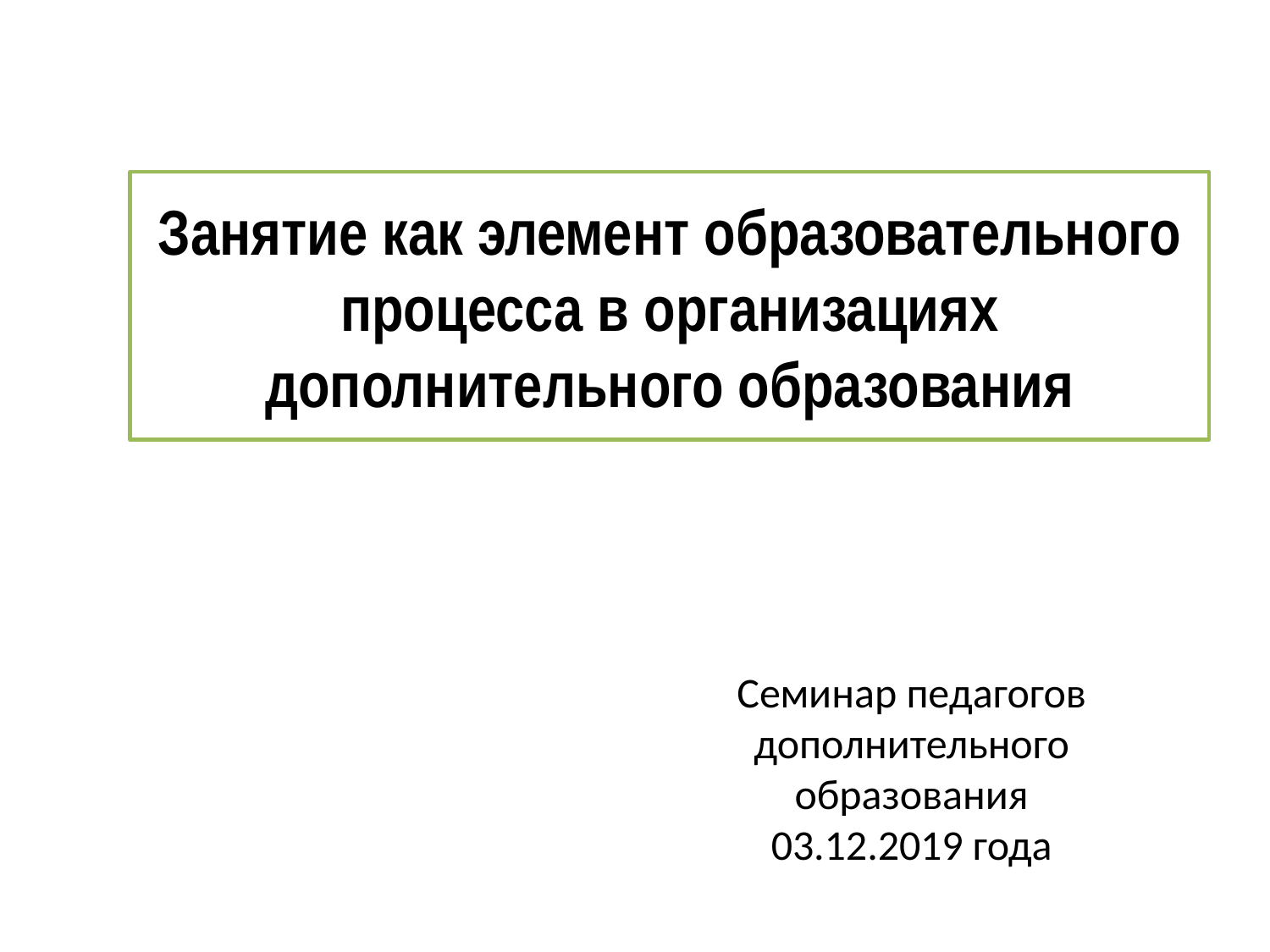

Занятие как элемент образовательного процесса в организациях дополнительного образования
Семинар педагогов дополнительного образования
03.12.2019 года